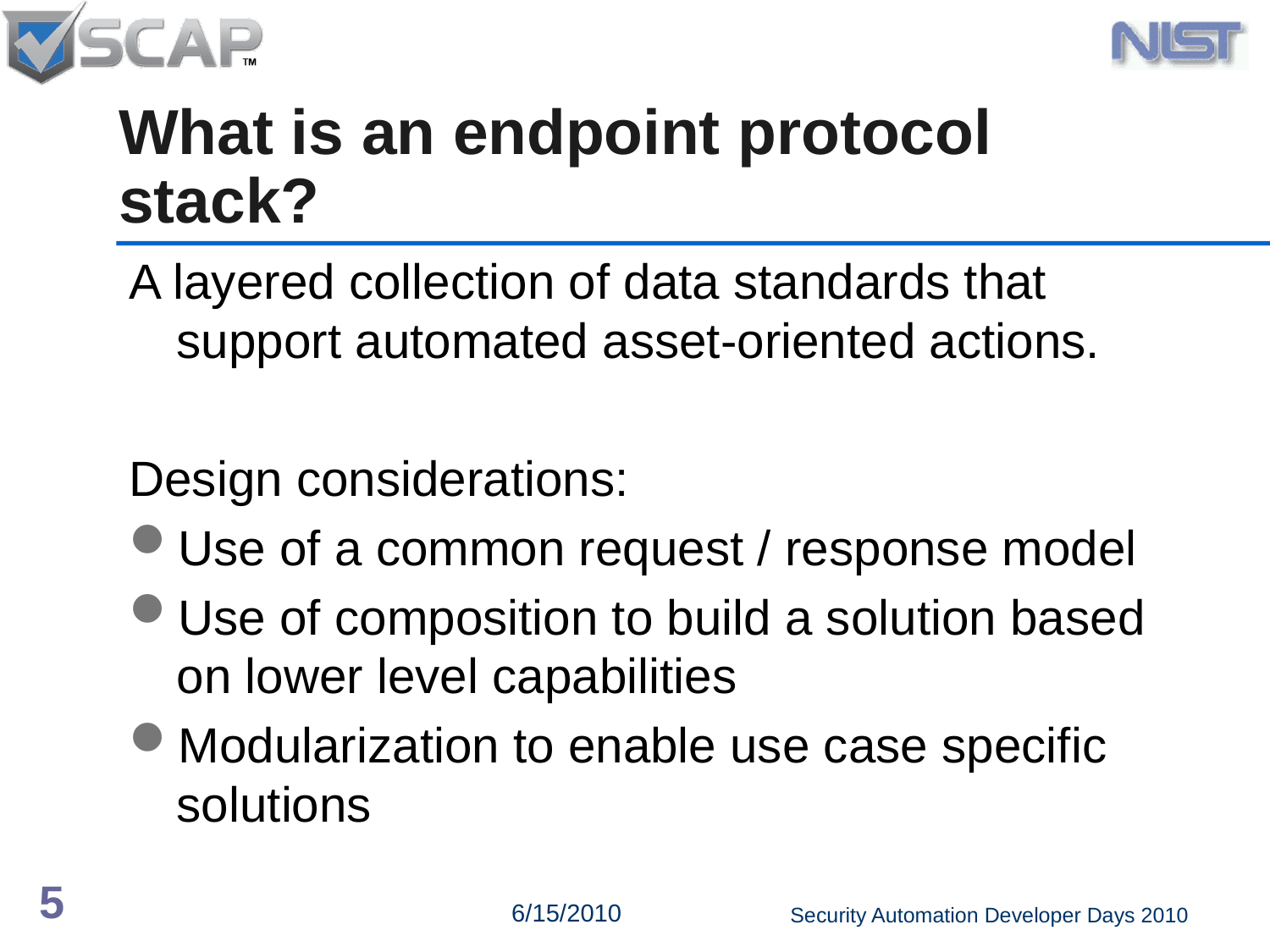

# What is an endpoint protocol stack?
A layered collection of data standards that support automated asset-oriented actions.

Design considerations:
Use of a common request / response model
Use of composition to build a solution based on lower level capabilities
Modularization to enable use case specific solutions

5
6/15/2010
Security Automation Developer Days 2010